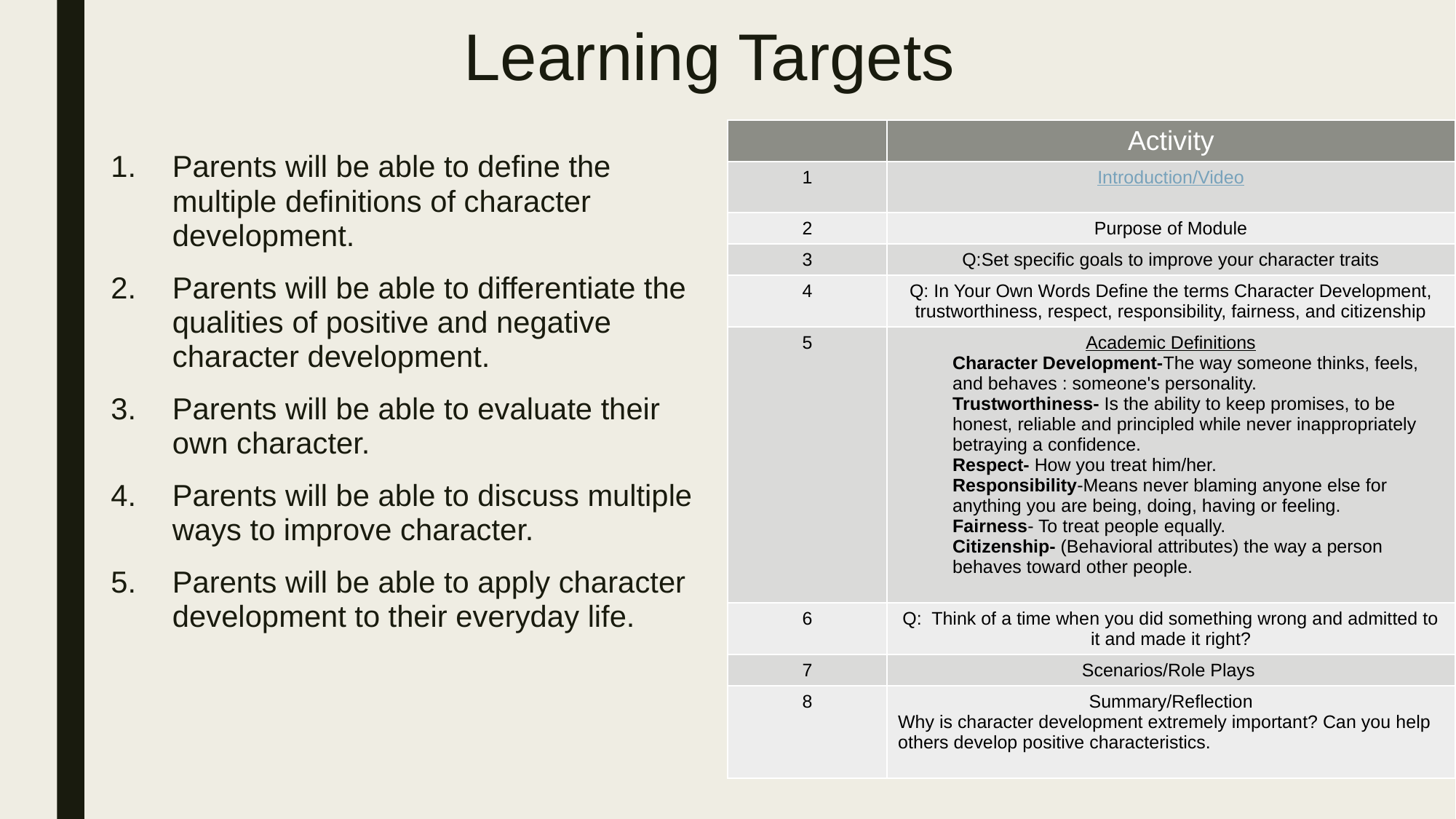

# Learning Targets
|  | Activity |
| --- | --- |
| 1 | Introduction/Video |
| 2 | Purpose of Module |
| 3 | Q:Set specific goals to improve your character traits |
| 4 | Q: In Your Own Words Define the terms Character Development, trustworthiness, respect, responsibility, fairness, and citizenship |
| 5 | Academic Definitions Character Development-The way someone thinks, feels, and behaves : someone's personality. Trustworthiness- Is the ability to keep promises, to be honest, reliable and principled while never inappropriately betraying a confidence. Respect- How you treat him/her. Responsibility-Means never blaming anyone else for anything you are being, doing, having or feeling. Fairness- To treat people equally. Citizenship- (Behavioral attributes) the way a person behaves toward other people. |
| 6 | Q: Think of a time when you did something wrong and admitted to it and made it right? |
| 7 | Scenarios/Role Plays |
| 8 | Summary/Reflection Why is character development extremely important? Can you help others develop positive characteristics. |
Parents will be able to define the multiple definitions of character development.
Parents will be able to differentiate the qualities of positive and negative character development.
Parents will be able to evaluate their own character.
Parents will be able to discuss multiple ways to improve character.
Parents will be able to apply character development to their everyday life.